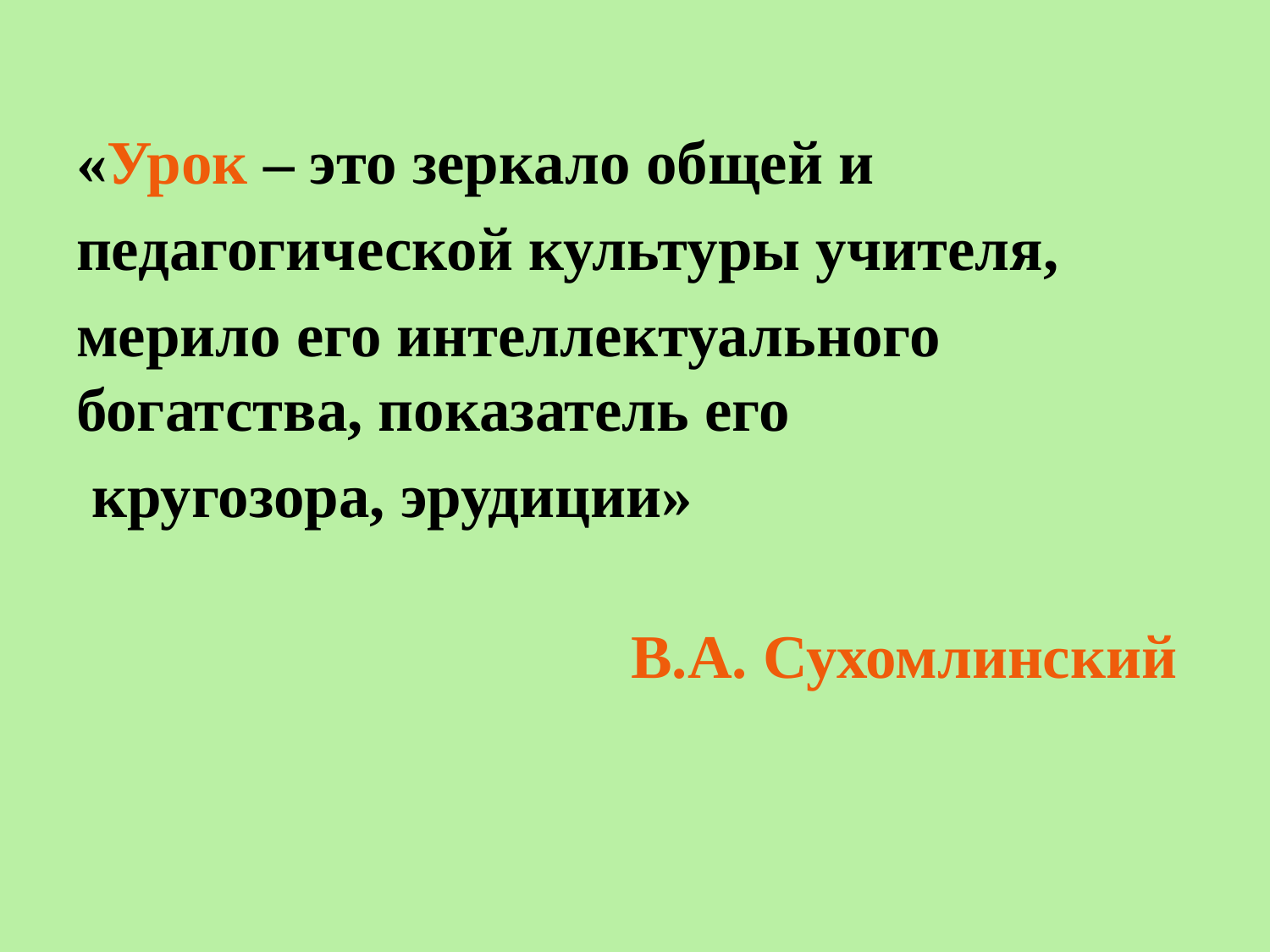

«Урок – это зеркало общей и
педагогической культуры учителя,
мерило его интеллектуального богатства, показатель его
 кругозора, эрудиции»
                                 В.А. Сухомлинский